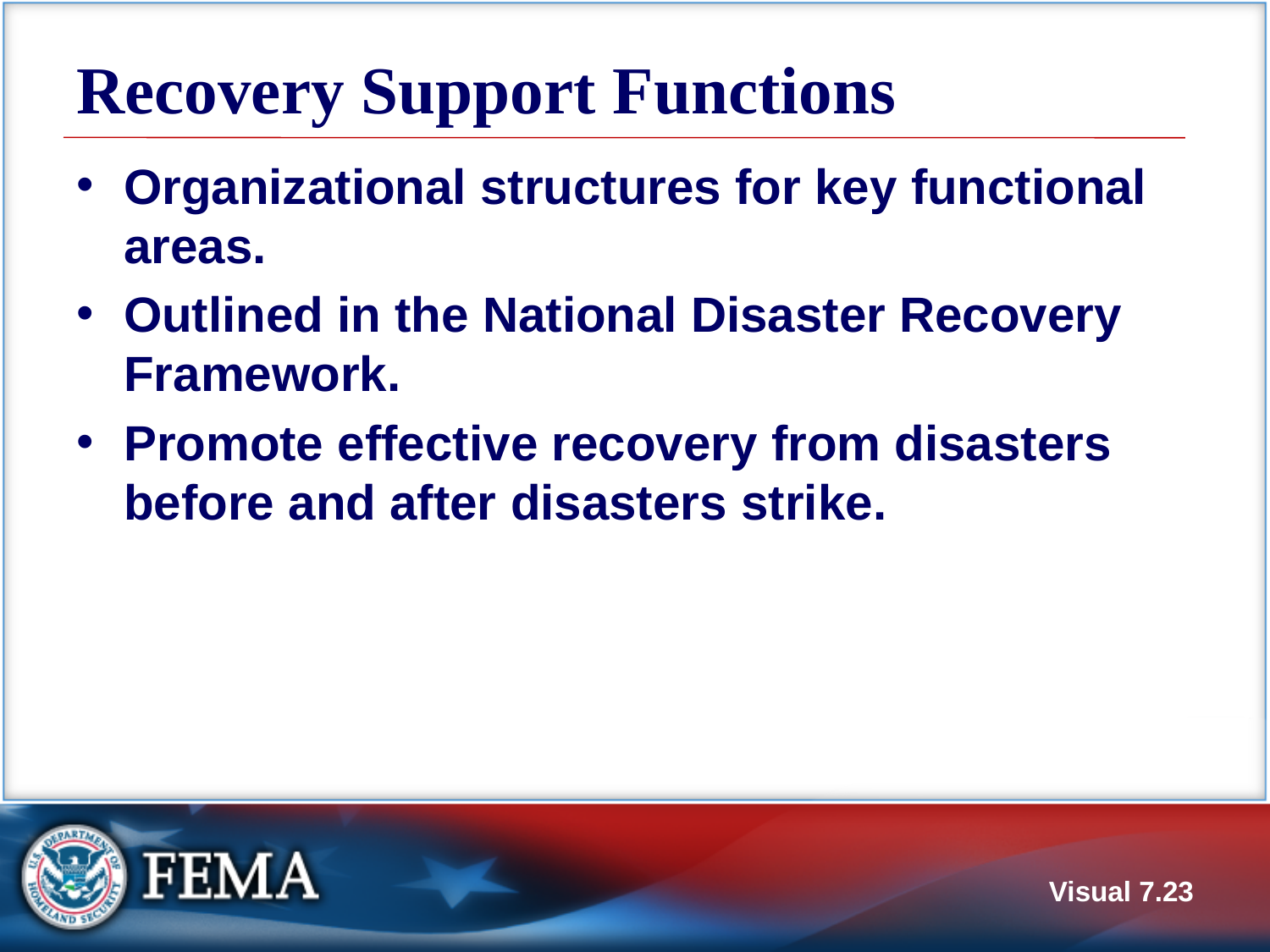

# Recovery Support Functions
Organizational structures for key functional areas.
Outlined in the National Disaster Recovery Framework.
Promote effective recovery from disasters before and after disasters strike.
Visual 7.23